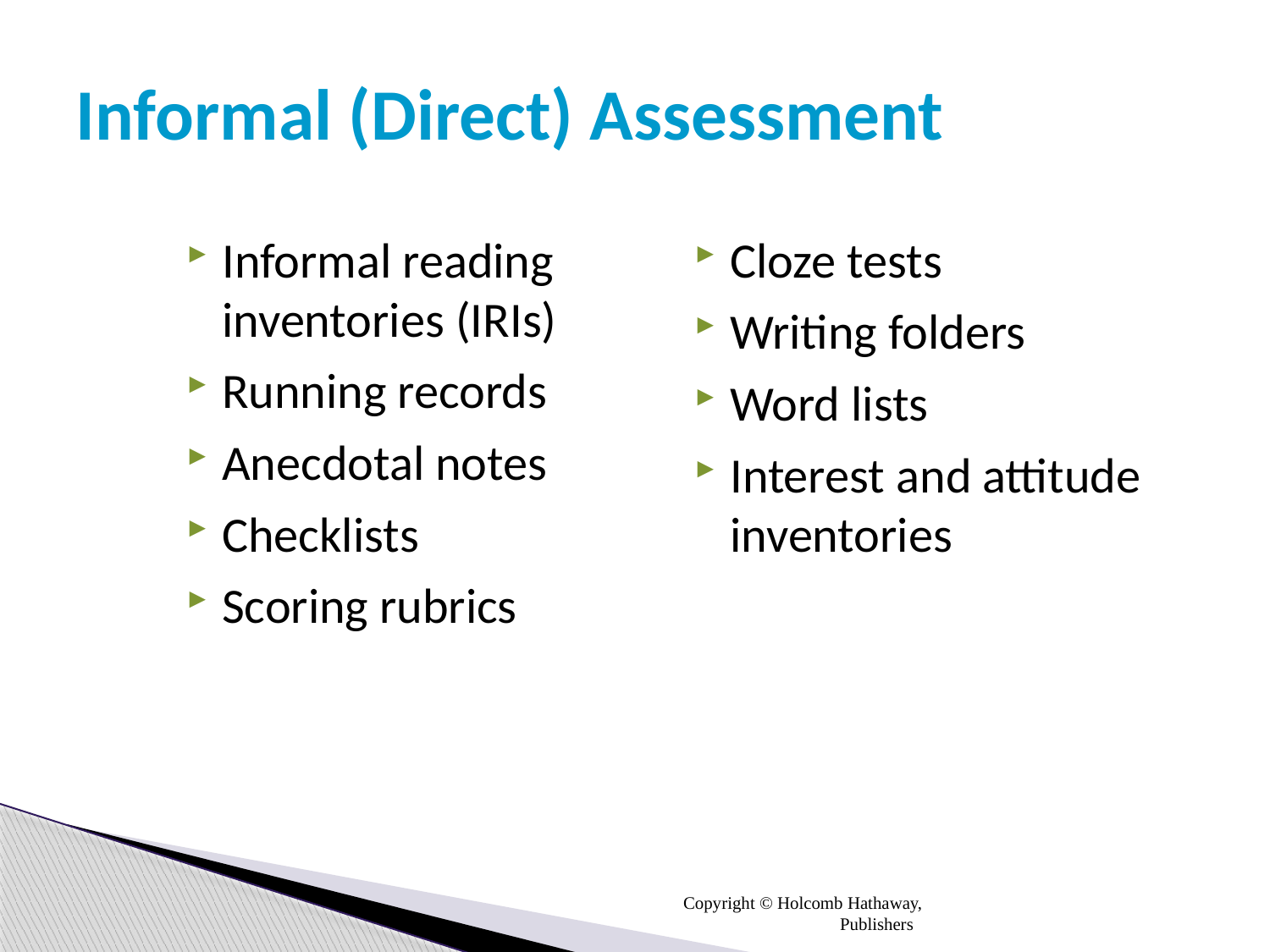

# Informal (Direct) Assessment
Informal reading inventories (IRIs)
Running records
Anecdotal notes
Checklists
Scoring rubrics

Cloze tests
Writing folders
Word lists
Interest and attitude inventories

Copyright © Holcomb Hathaway, Publishers